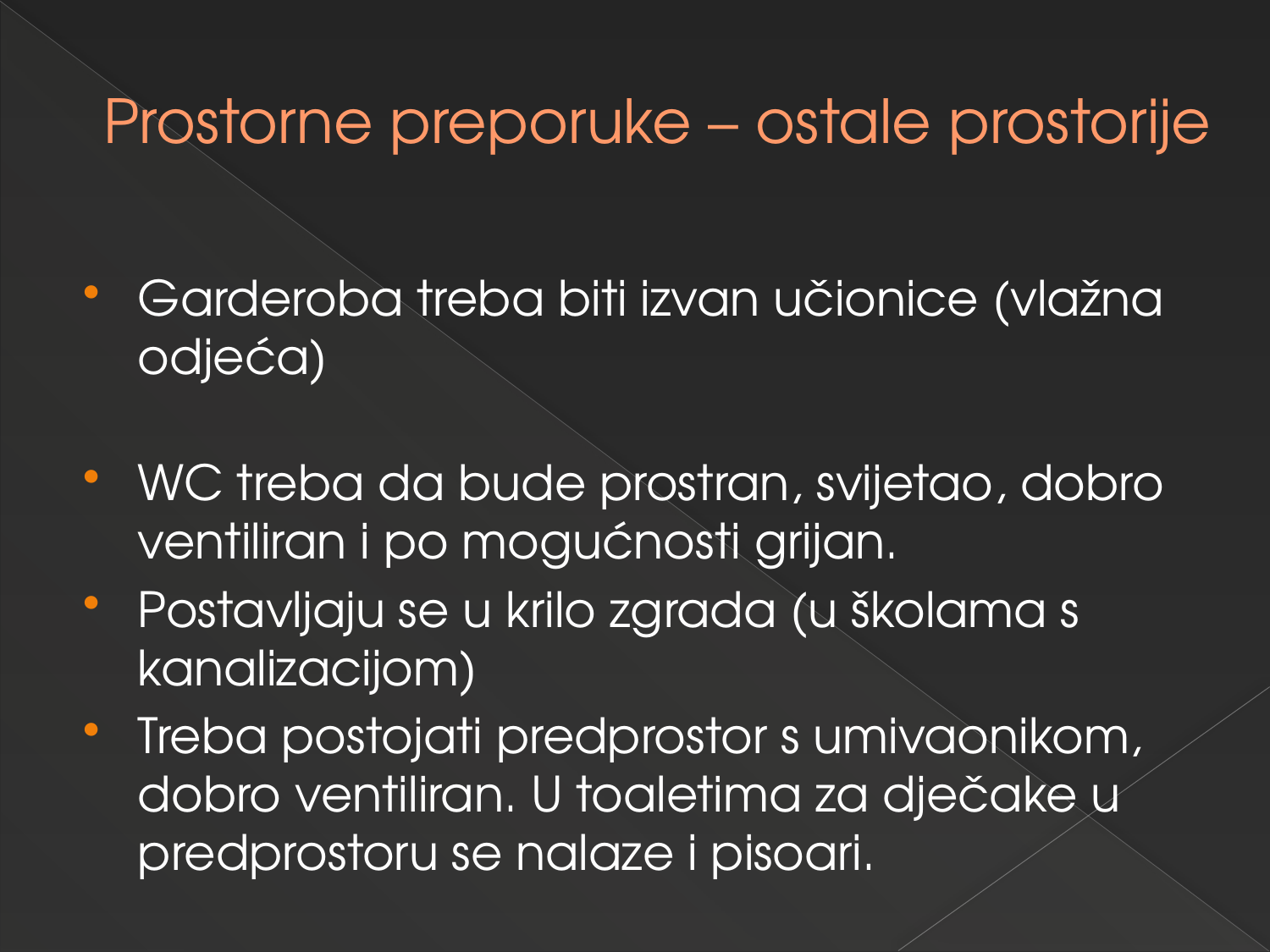

# Prostorne preporuke – ostale prostorije
Garderoba treba biti izvan učionice (vlažna odjeća)
WC treba da bude prostran, svijetao, dobro ventiliran i po mogućnosti grijan.
Postavljaju se u krilo zgrada (u školama s kanalizacijom)
Treba postojati predprostor s umivaonikom, dobro ventiliran. U toaletima za dječake u predprostoru se nalaze i pisoari.